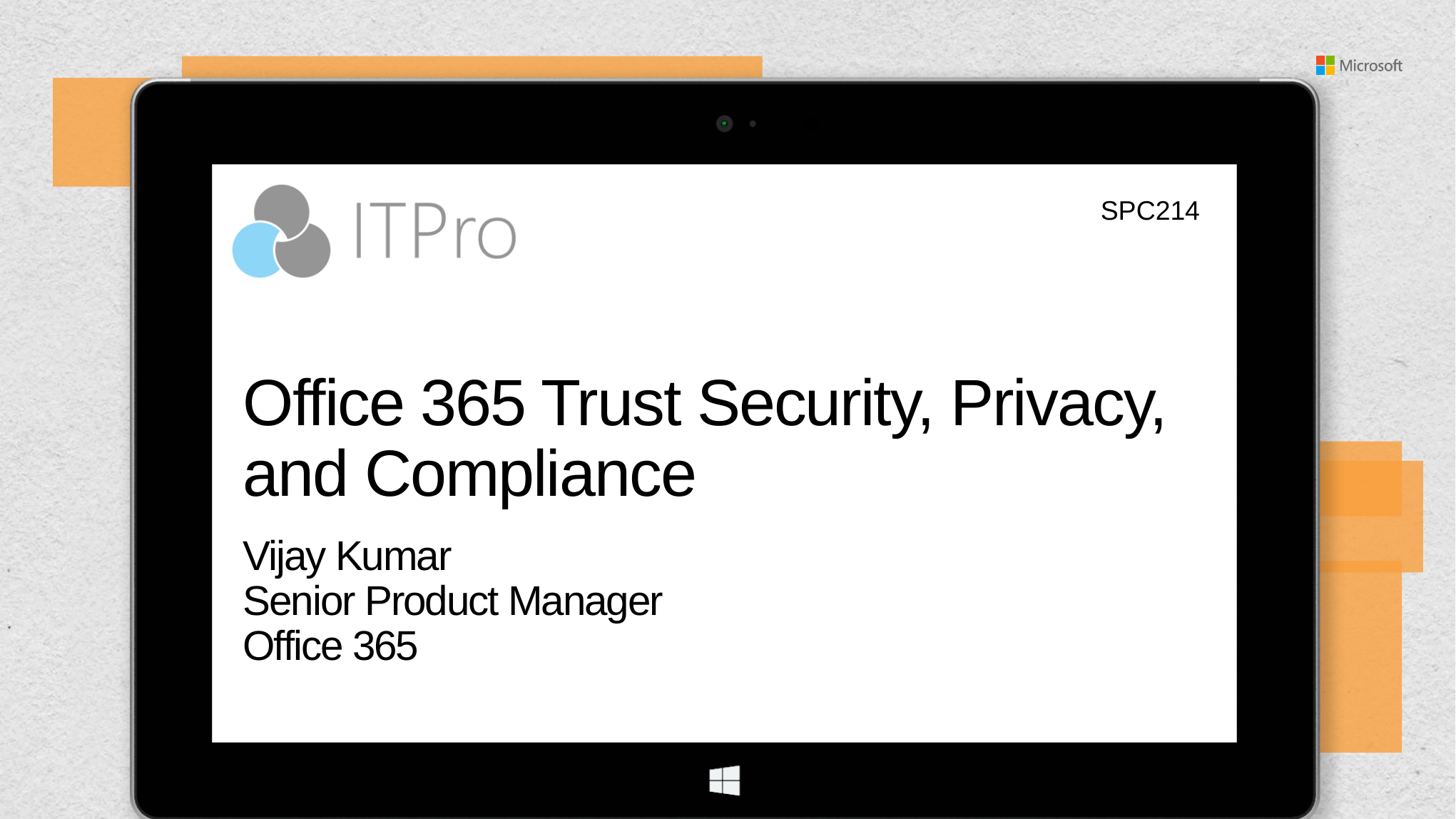

SPC214
# Office 365 Trust Security, Privacy, and Compliance
Vijay Kumar
Senior Product Manager
Office 365